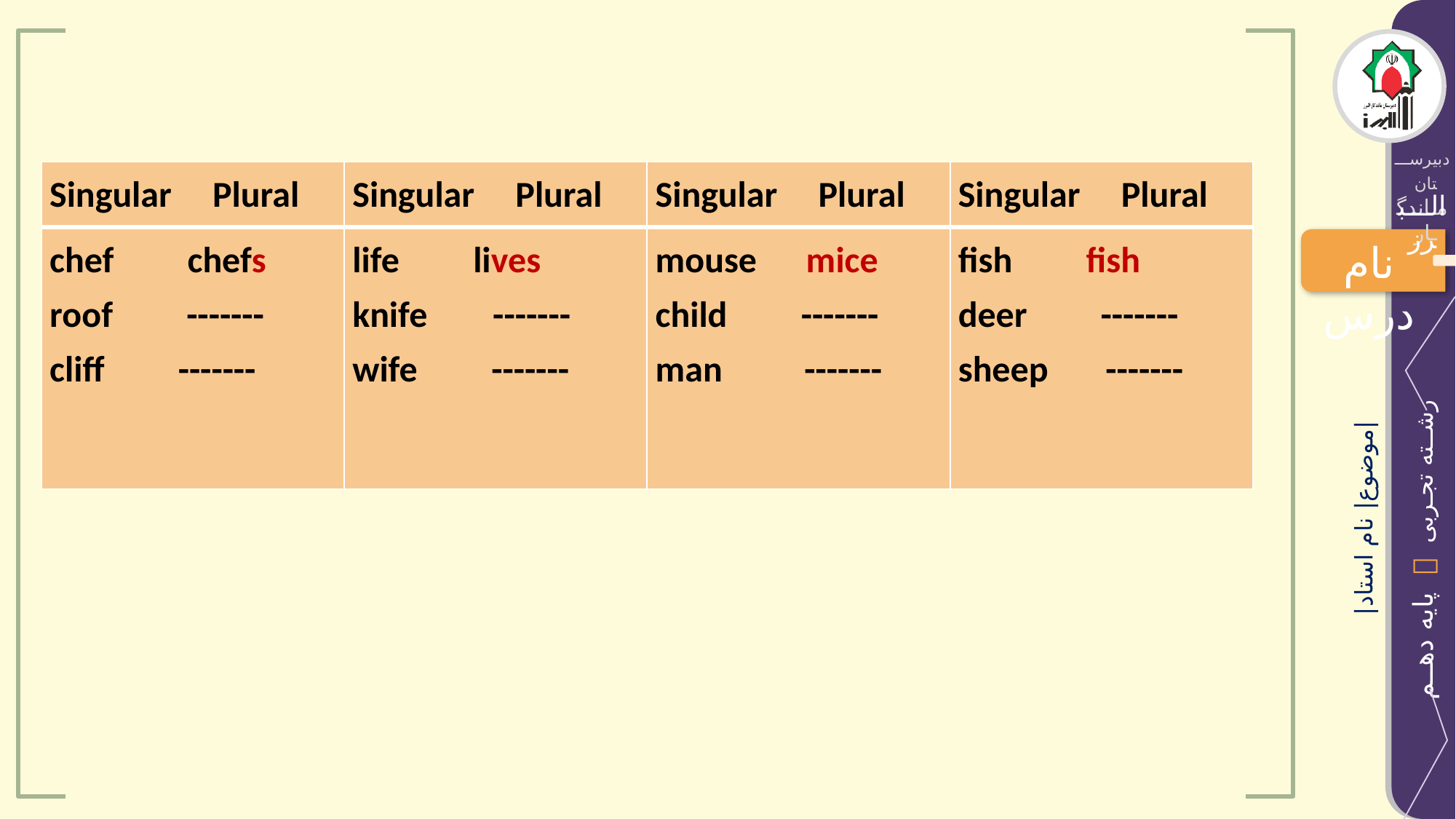

| Singular Plural | Singular Plural | Singular Plural | Singular Plural |
| --- | --- | --- | --- |
| chef chefs roof ------- cliff ------- | life lives knife ------- wife ------- | mouse mice child ------- man ------- | fish fish deer ------- sheep ------- |